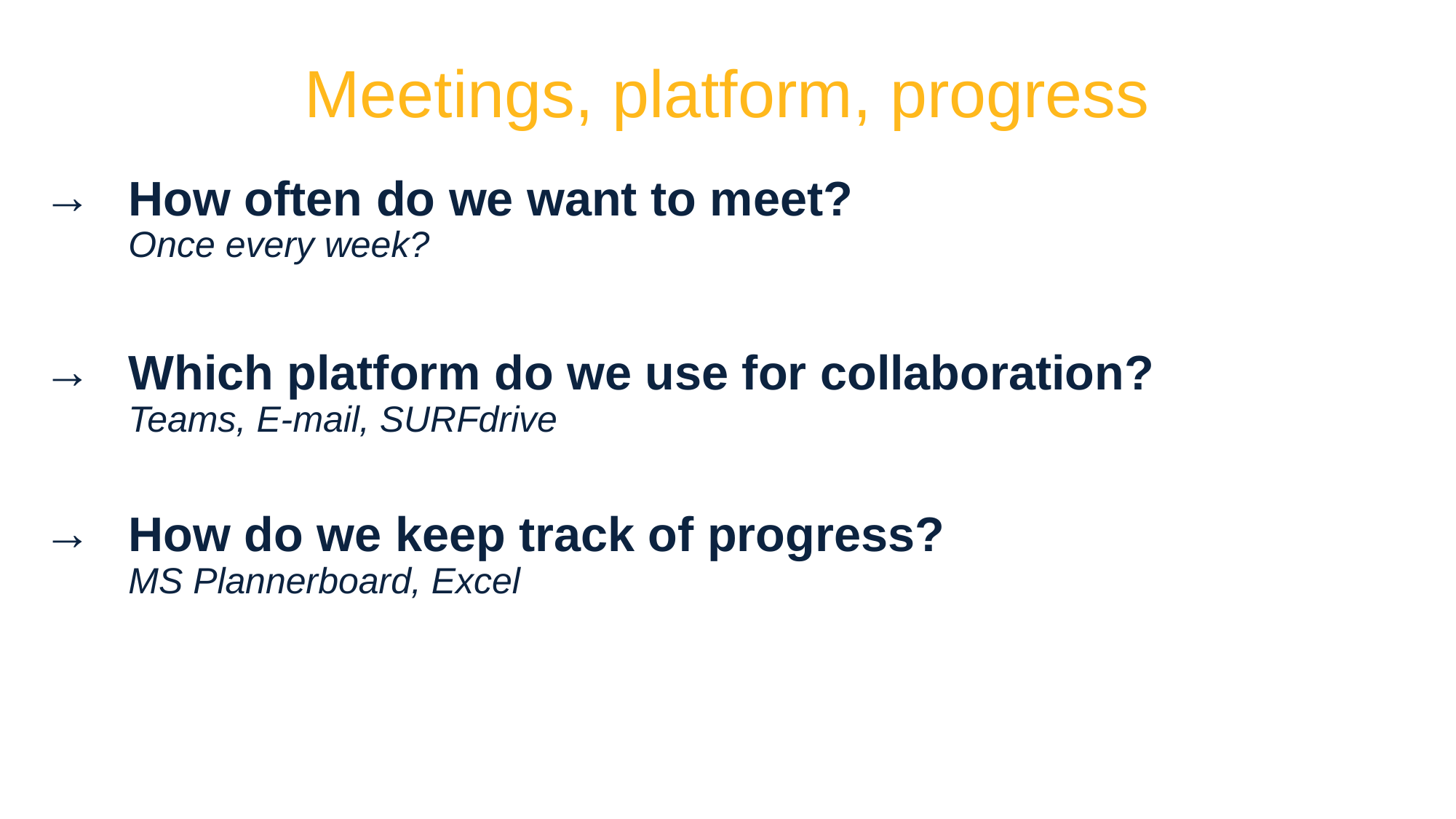

# Meetings, platform, progress
How often do we want to meet?
Once every week?

Which platform do we use for collaboration?
Teams, E-mail, SURFdrive

How do we keep track of progress?
MS Plannerboard, Excel